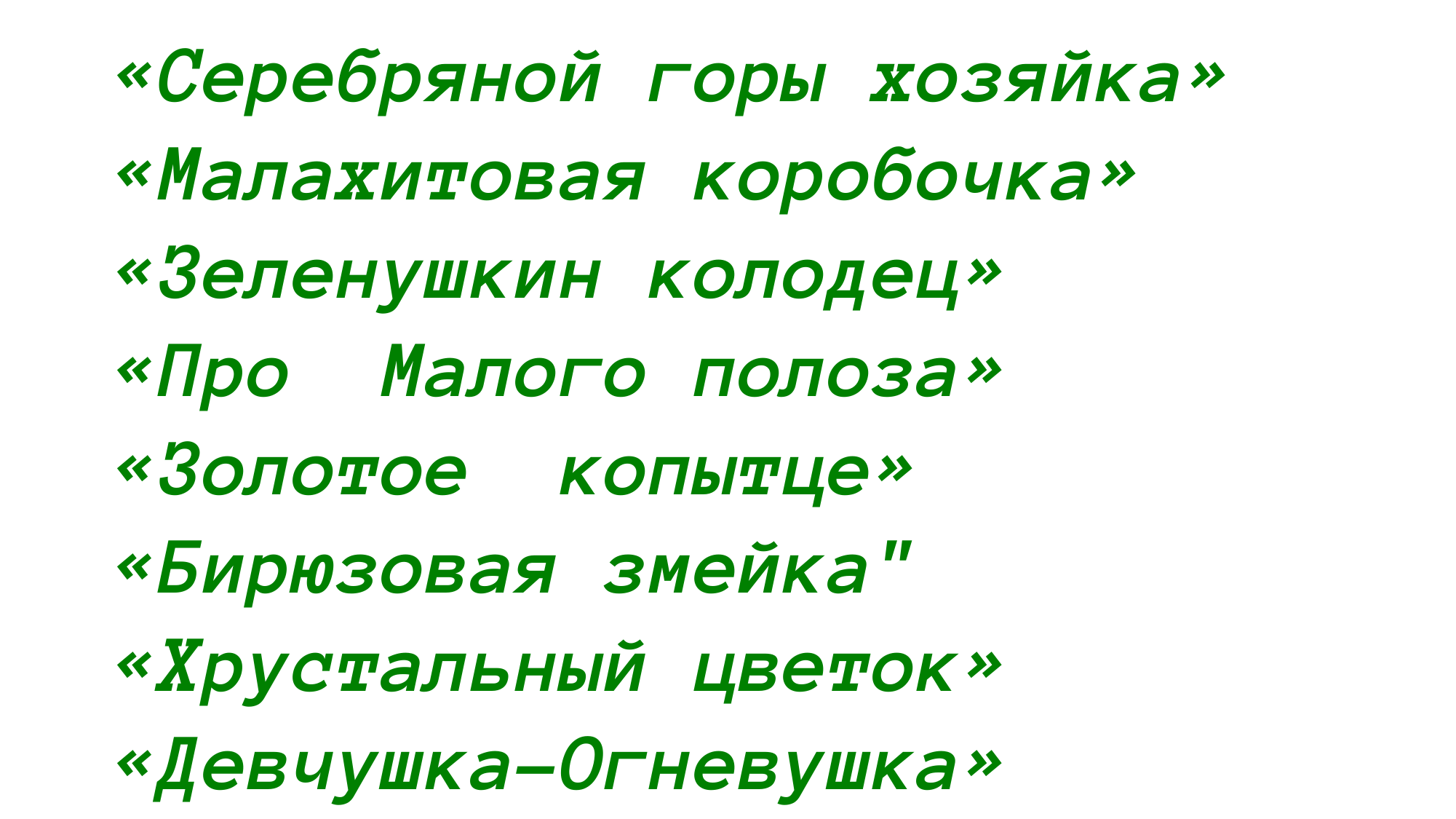

«Серебряной горы хозяйка»
«Малахитовая коробочка»
«Зеленушкин колодец»
«Про  Малого полоза»
«Золотое  копытце»
«Бирюзовая змейка"
«Хрустальный цветок»
«Девчушка-Огневушка»